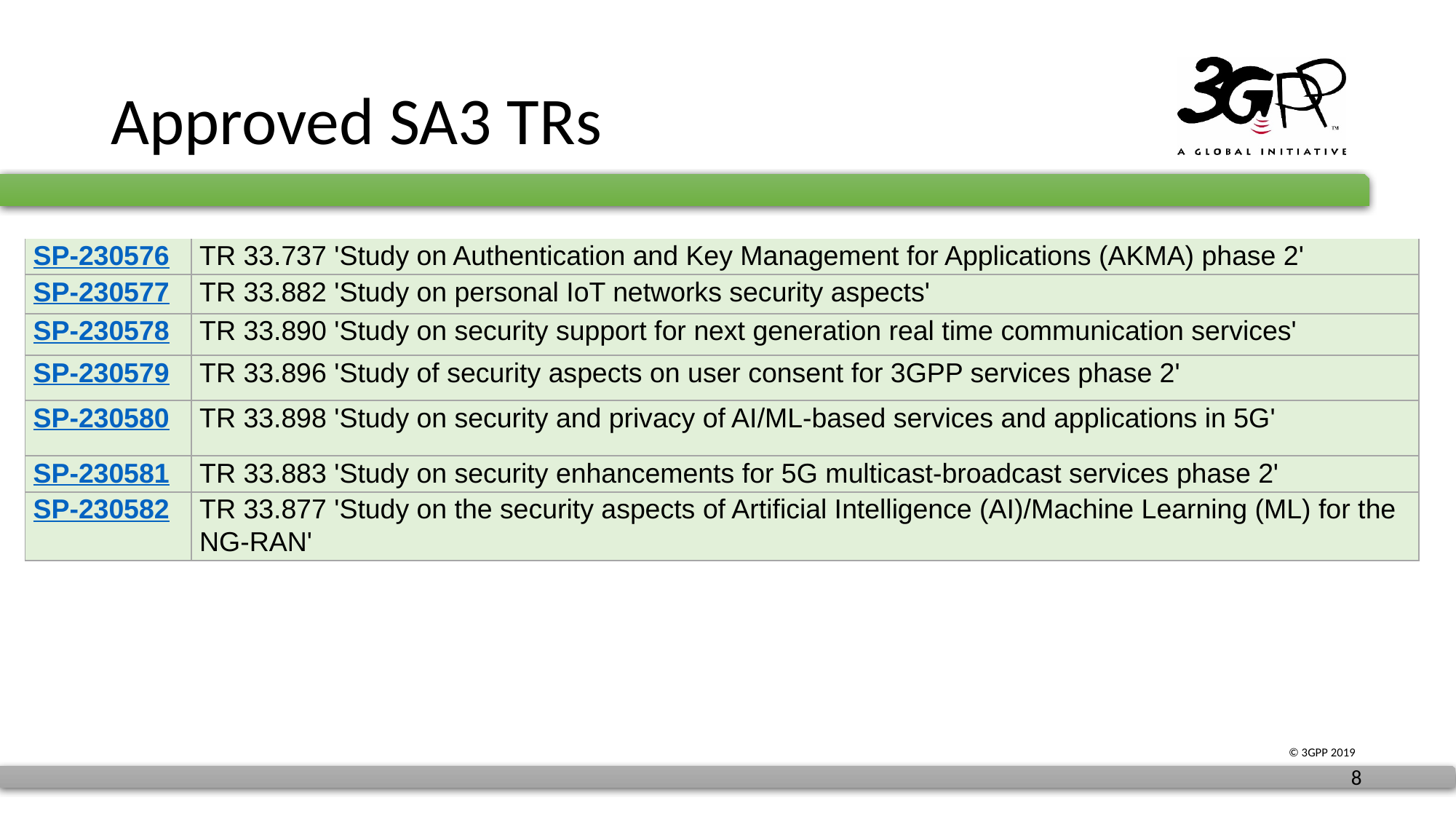

# Approved SA3 TRs
| SP-230576 | TR 33.737 'Study on Authentication and Key Management for Applications (AKMA) phase 2' |
| --- | --- |
| SP-230577 | TR 33.882 'Study on personal IoT networks security aspects' |
| SP-230578 | TR 33.890 'Study on security support for next generation real time communication services' |
| SP-230579 | TR 33.896 'Study of security aspects on user consent for 3GPP services phase 2' |
| SP-230580 | TR 33.898 'Study on security and privacy of AI/ML-based services and applications in 5G' |
| SP-230581 | TR 33.883 'Study on security enhancements for 5G multicast-broadcast services phase 2' |
| SP-230582 | TR 33.877 'Study on the security aspects of Artificial Intelligence (AI)/Machine Learning (ML) for the NG-RAN' |